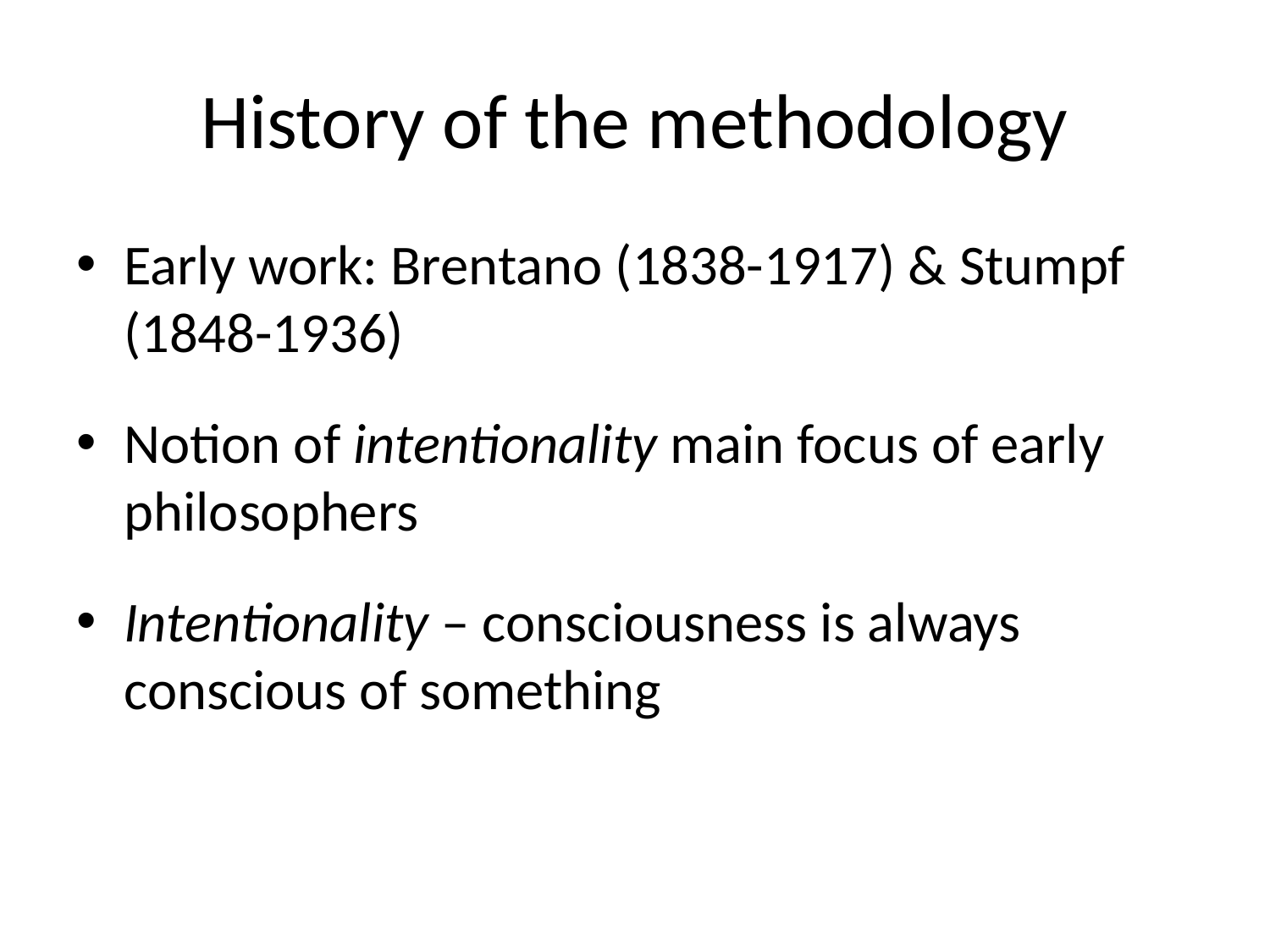

# History of the methodology
Early work: Brentano (1838-1917) & Stumpf (1848-1936)
Notion of intentionality main focus of early philosophers
Intentionality – consciousness is always conscious of something